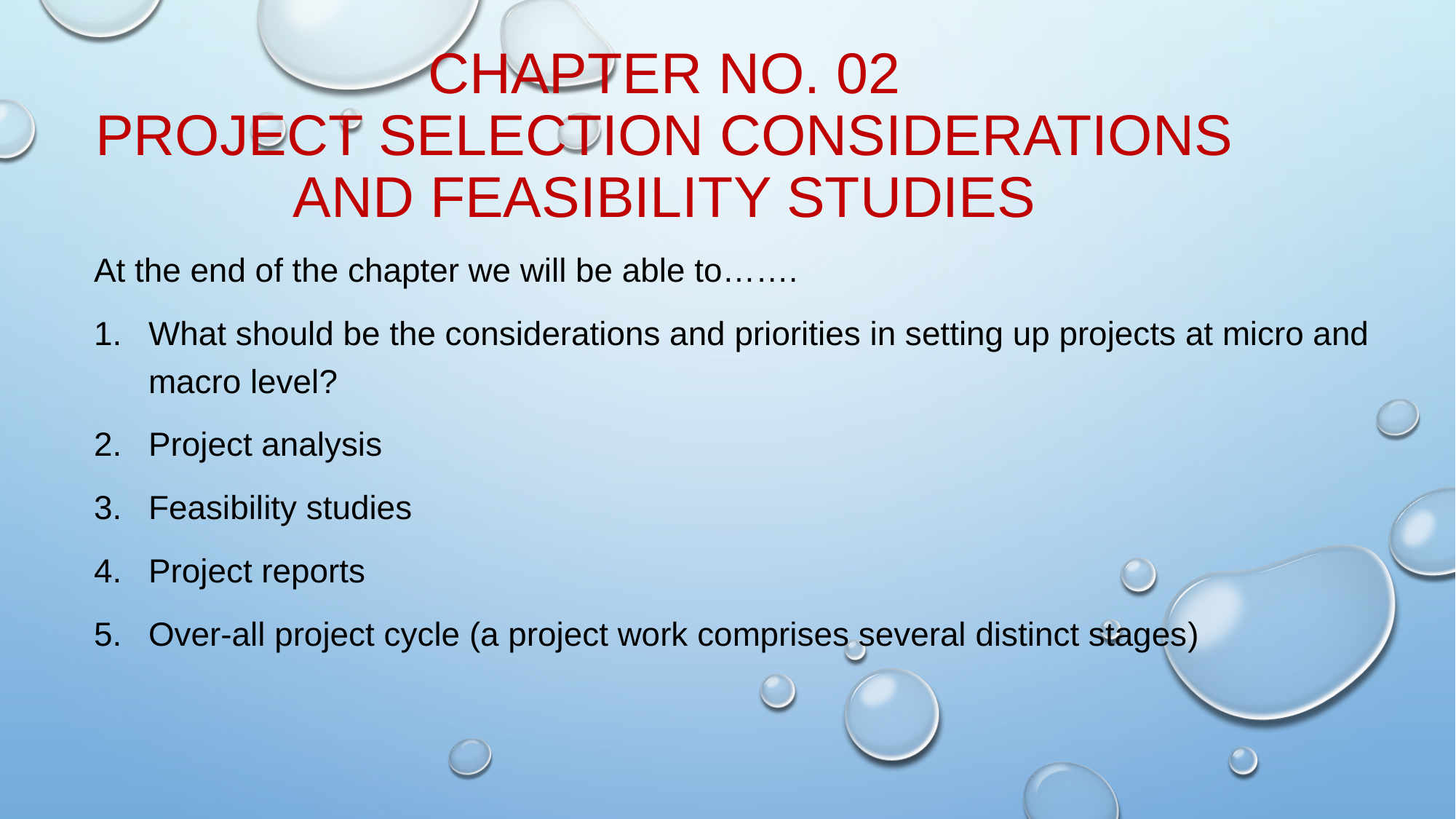

# Chapter No. 02 project selection considerations and feasibility studies
At the end of the chapter we will be able to…….
What should be the considerations and priorities in setting up projects at micro and macro level?
Project analysis
Feasibility studies
Project reports
Over-all project cycle (a project work comprises several distinct stages)